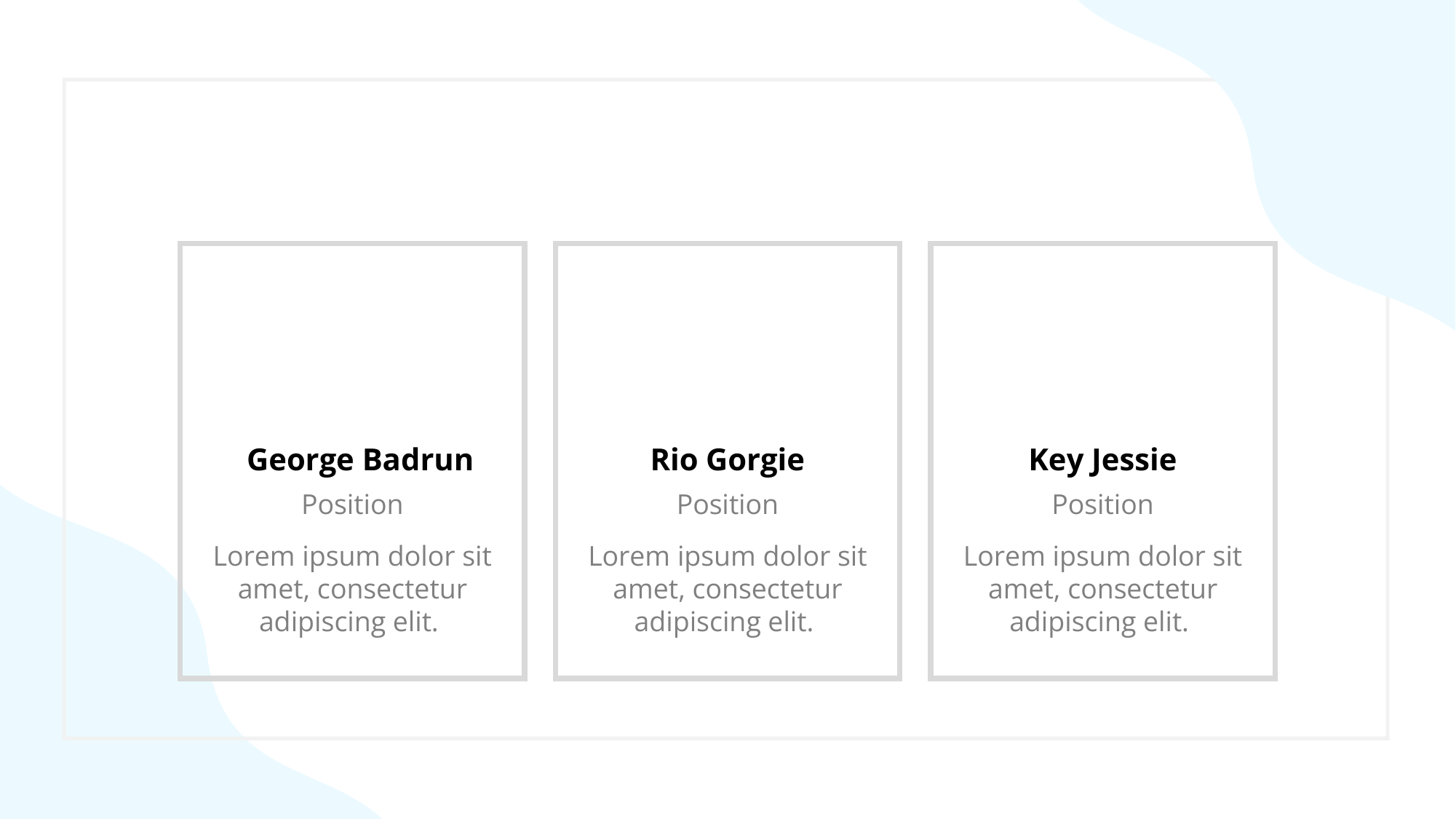

George Badrun
Rio Gorgie
Key Jessie
Position
Position
Position
Lorem ipsum dolor sit amet, consectetur adipiscing elit.
Lorem ipsum dolor sit amet, consectetur adipiscing elit.
Lorem ipsum dolor sit amet, consectetur adipiscing elit.